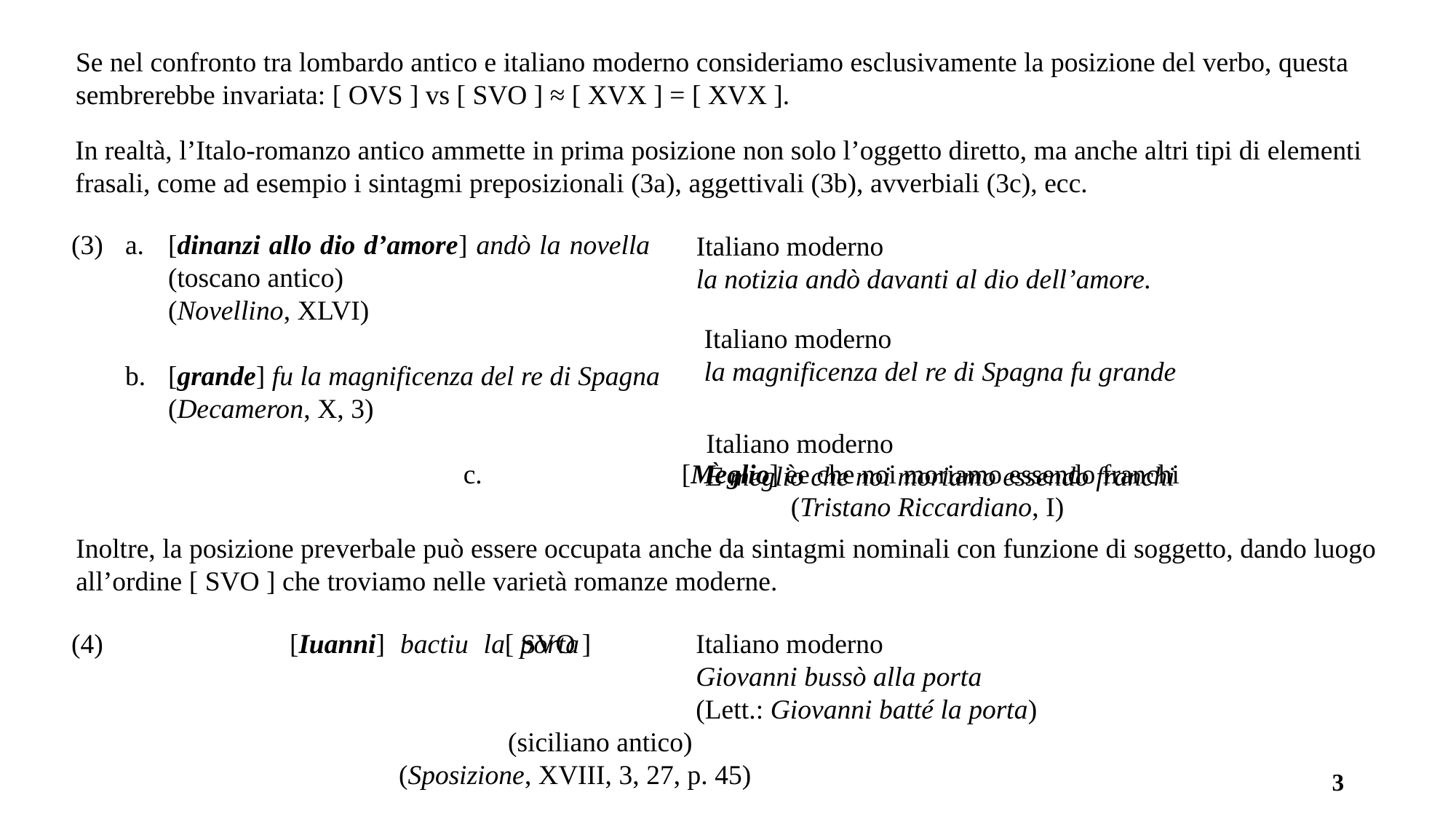

Se nel confronto tra lombardo antico e italiano moderno consideriamo esclusivamente la posizione del verbo, questa
sembrerebbe invariata: [ OVS ] vs [ SVO ] ≈ [ XVX ] = [ XVX ].
In realtà, l’Italo-romanzo antico ammette in prima posizione non solo l’oggetto diretto, ma anche altri tipi di elementi
frasali, come ad esempio i sintagmi preposizionali (3a), aggettivali (3b), avverbiali (3c), ecc.
(3)		a.		[dinanzi allo dio d’amore] andò la novella			                                                 							(toscano antico)
							(Novellino, xlvi)

				b.		[grande] fu la magnificenza del re di Spagna
							(Decameron, x, 3)

				c.		[Meglio] èe che noi moriamo essendo franchi
							(Tristano Riccardiano, i)
Italiano moderno
la notizia andò davanti al dio dell’amore.
Italiano moderno
la magnificenza del re di Spagna fu grande
Italiano moderno
È meglio che noi moriamo essendo franchi
Inoltre, la posizione preverbale può essere occupata anche da sintagmi nominali con funzione di soggetto, dando luogo
all’ordine [ SVO ] che troviamo nelle varietà romanze moderne.
[ SVO ]
(4)		[Iuanni] bactiu la porta																																				(siciliano antico)
			(Sposizione, xviii, 3, 27, p. 45)
Italiano moderno
Giovanni bussò alla porta
(Lett.: Giovanni batté la porta)
3